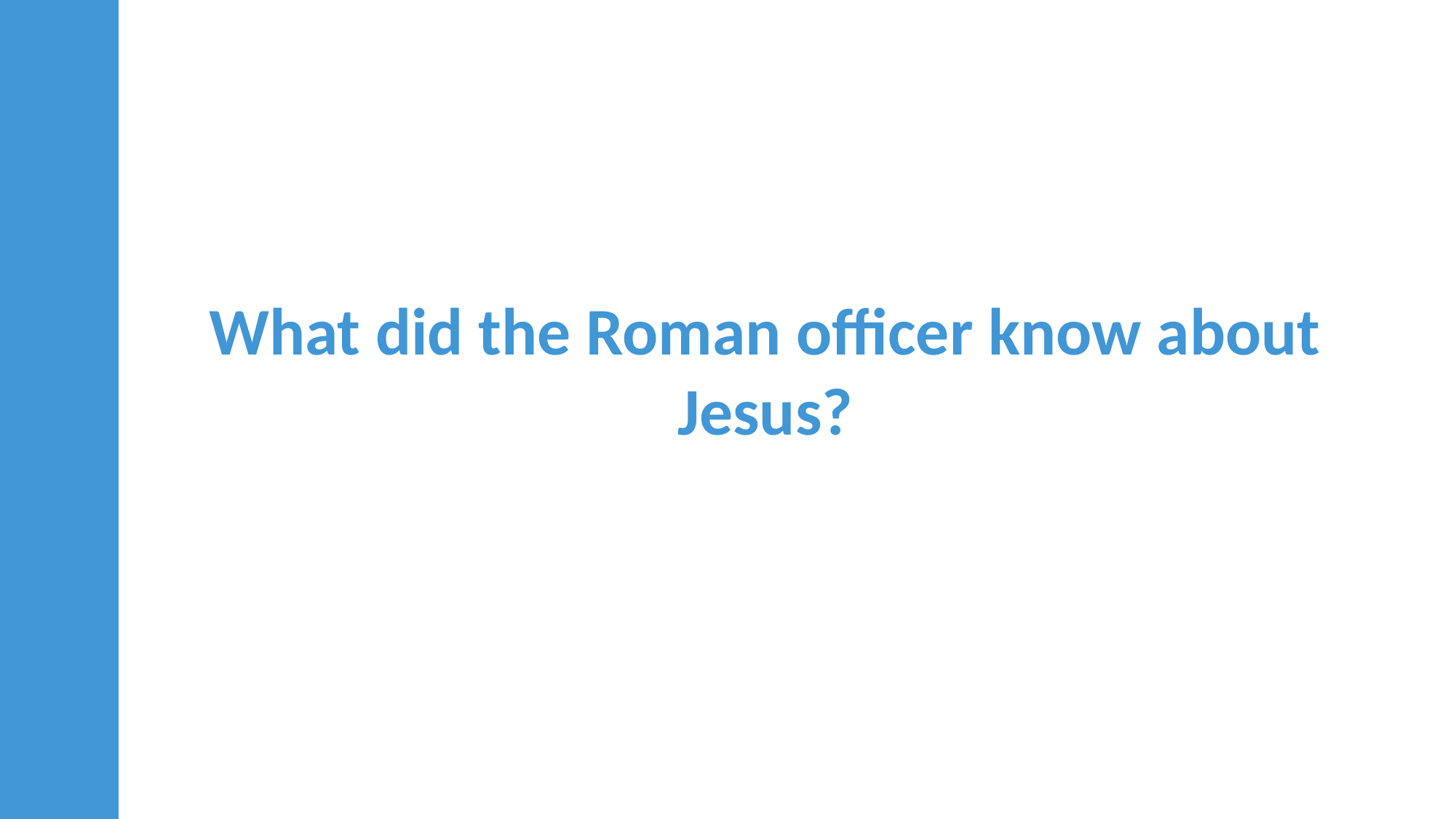

What did the Roman officer know about Jesus?